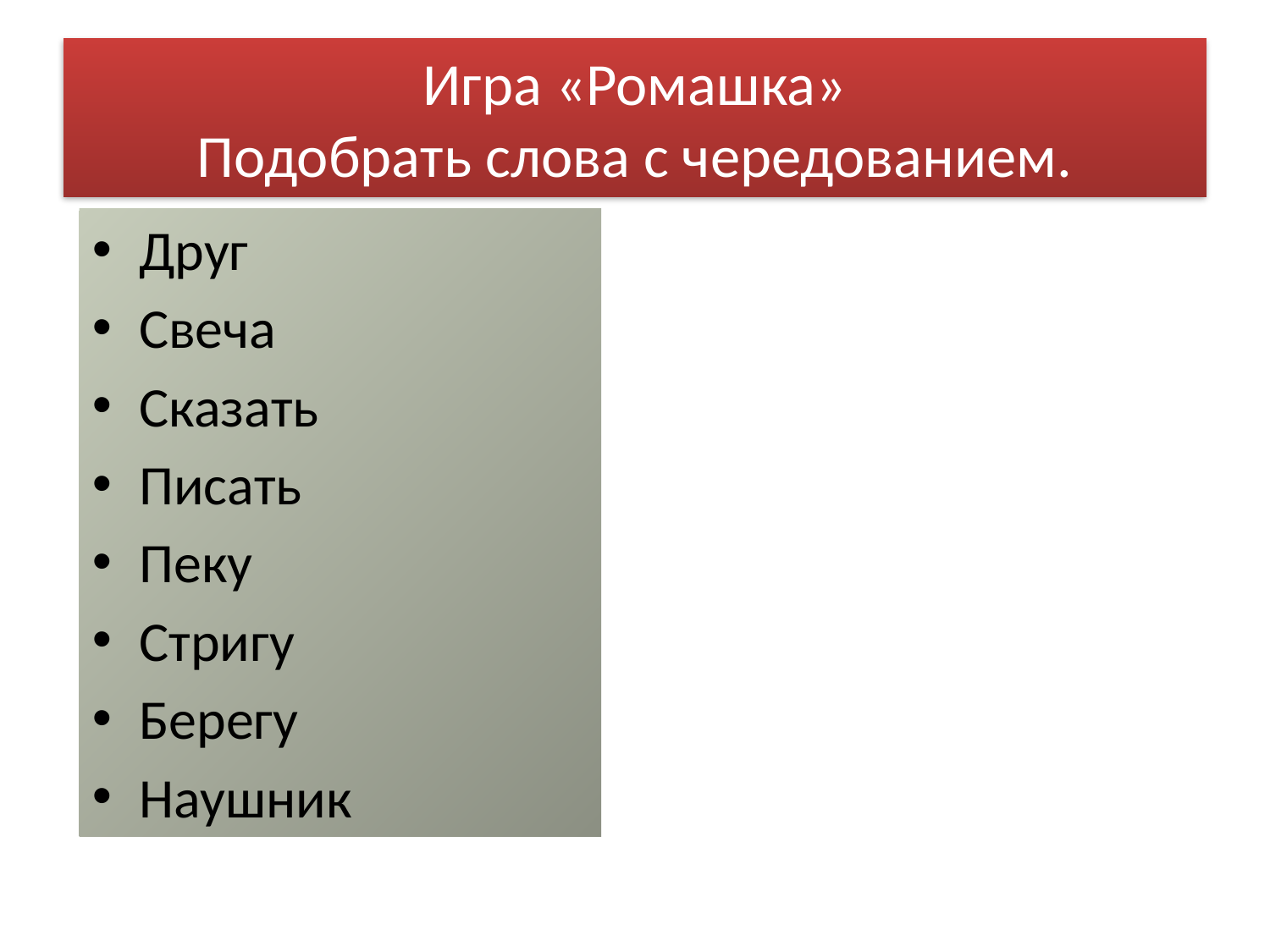

# Игра «Ромашка» Подобрать слова с чередованием.
Друг
Свеча
Сказать
Писать
Пеку
Стригу
Берегу
Наушник